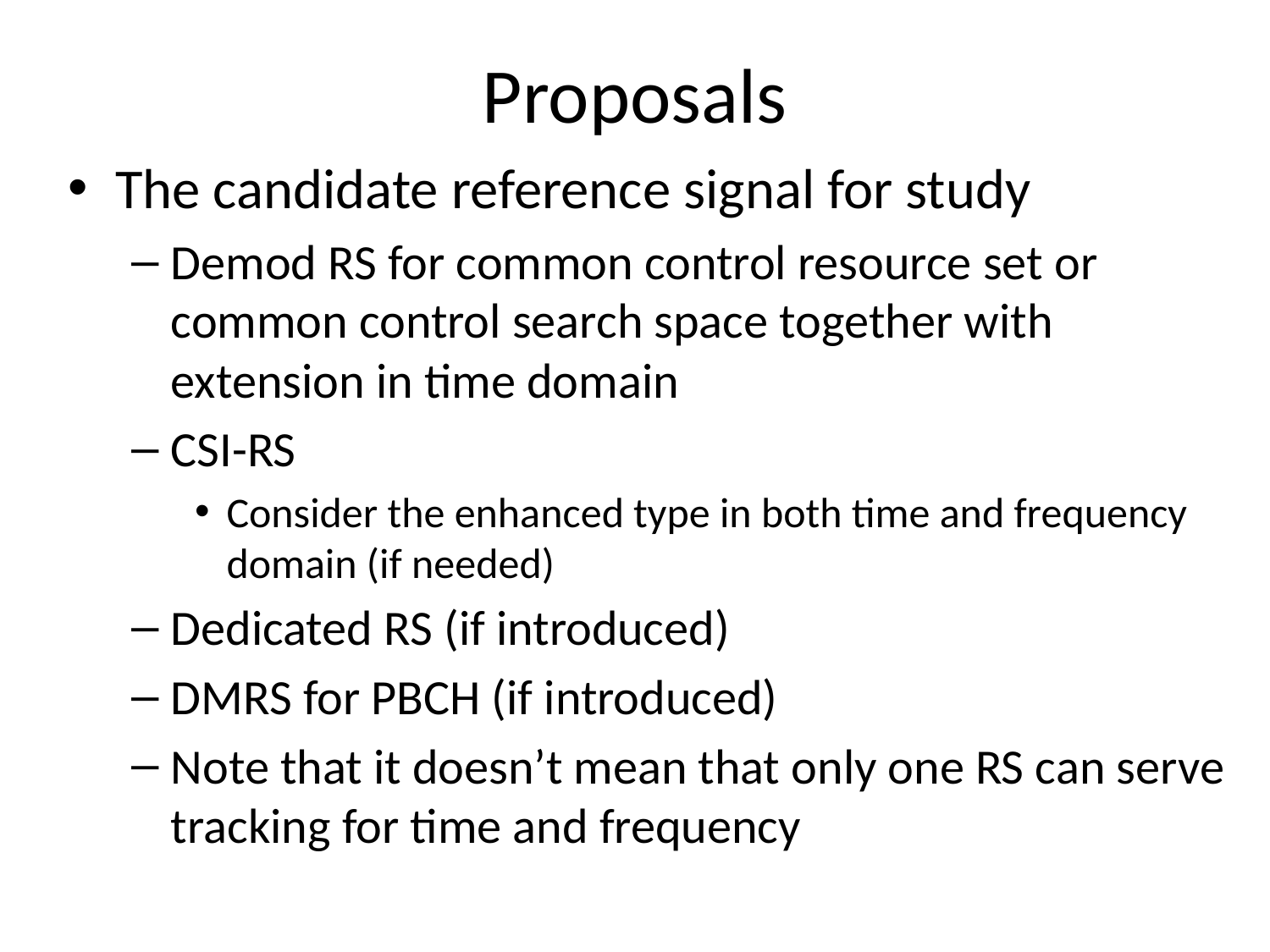

# Proposals
The candidate reference signal for study
Demod RS for common control resource set or common control search space together with extension in time domain
CSI-RS
Consider the enhanced type in both time and frequency domain (if needed)
Dedicated RS (if introduced)
DMRS for PBCH (if introduced)
Note that it doesn’t mean that only one RS can serve tracking for time and frequency